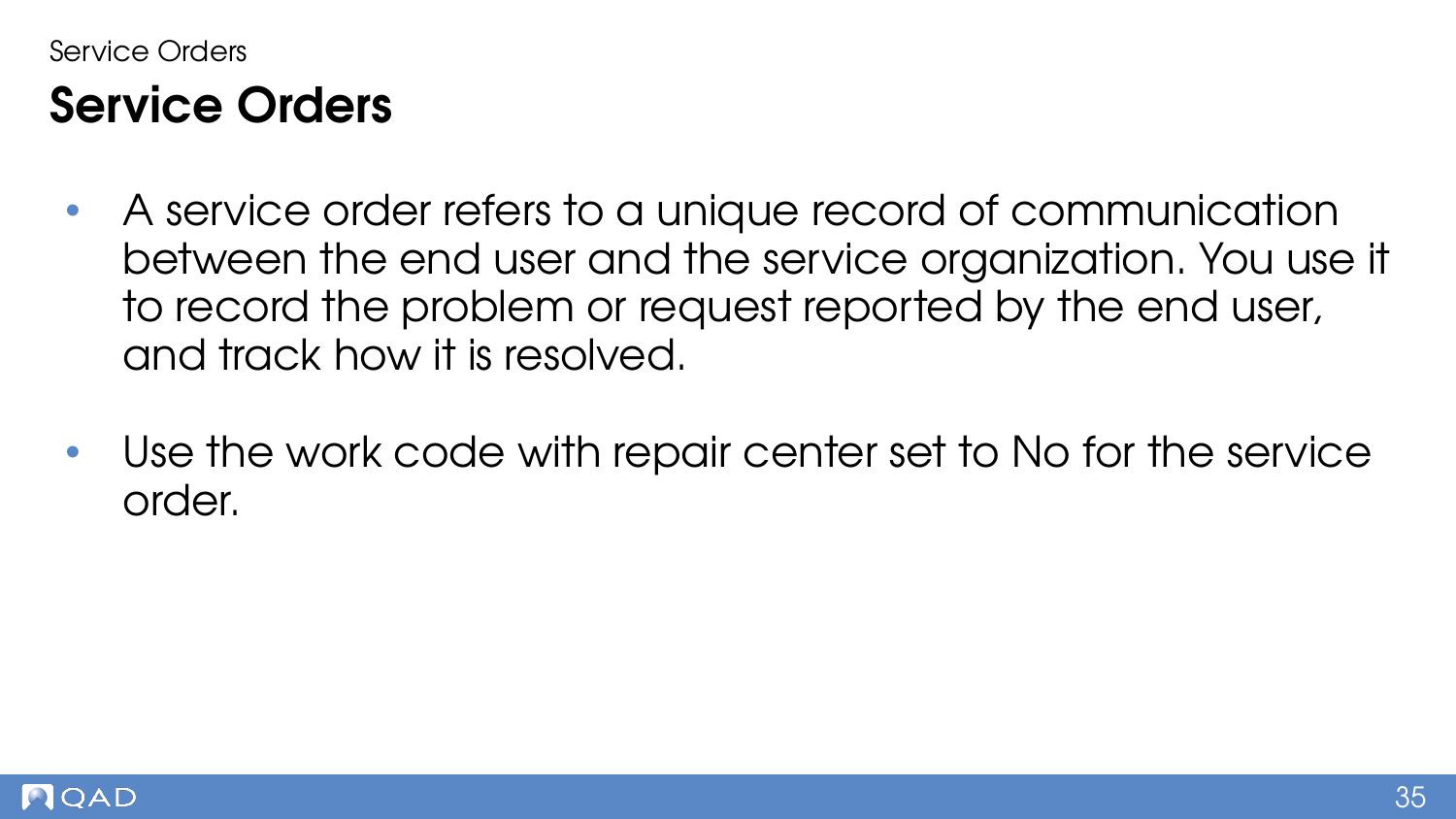

Service Orders
# Service Orders
A service order refers to a unique record of communication between the end user and the service organization. You use it to record the problem or request reported by the end user, and track how it is resolved.

Use the work code with repair center set to No for the service order.
35